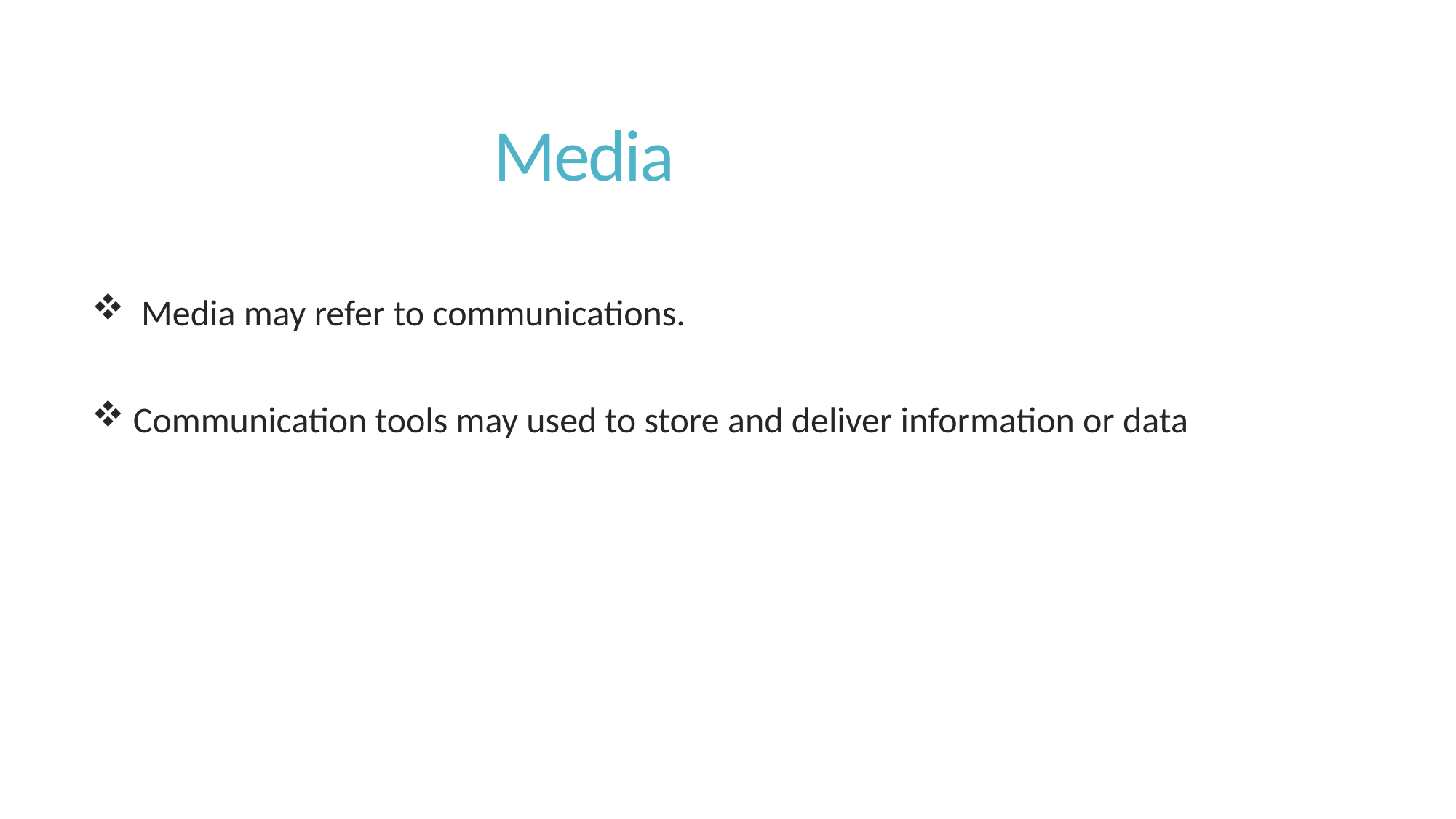

# Media
  Media may refer to communications.
 Communication tools may used to store and deliver information or data